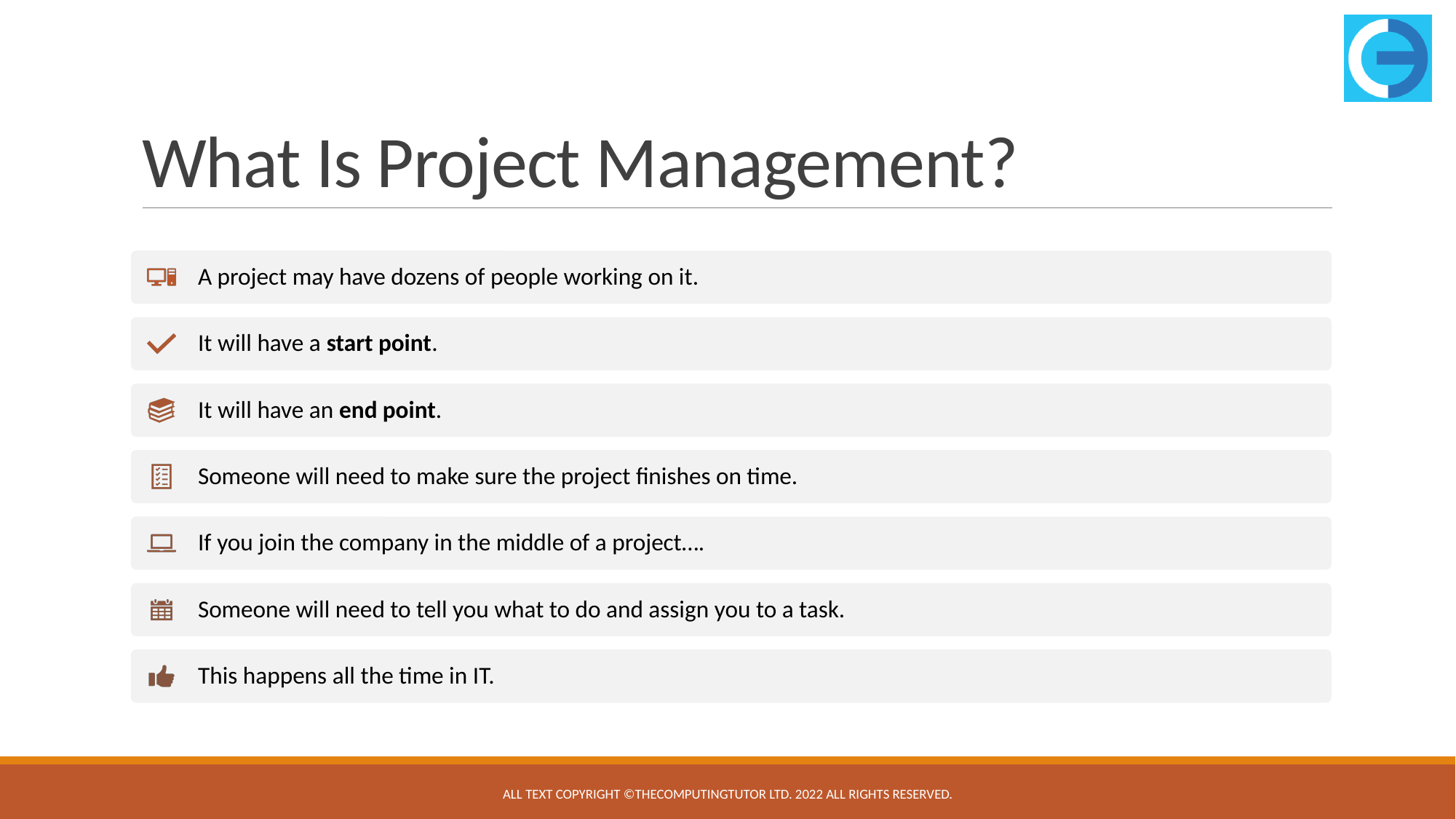

# What Is Project Management?
A project may have dozens of people working on it.
It will have a start point.
It will have an end point.
Someone will need to make sure the project finishes on time.
If you join the company in the middle of a project….
Someone will need to tell you what to do and assign you to a task.
This happens all the time in IT.
All text copyright ©TheComputingTutor Ltd. 2022 All rights Reserved.